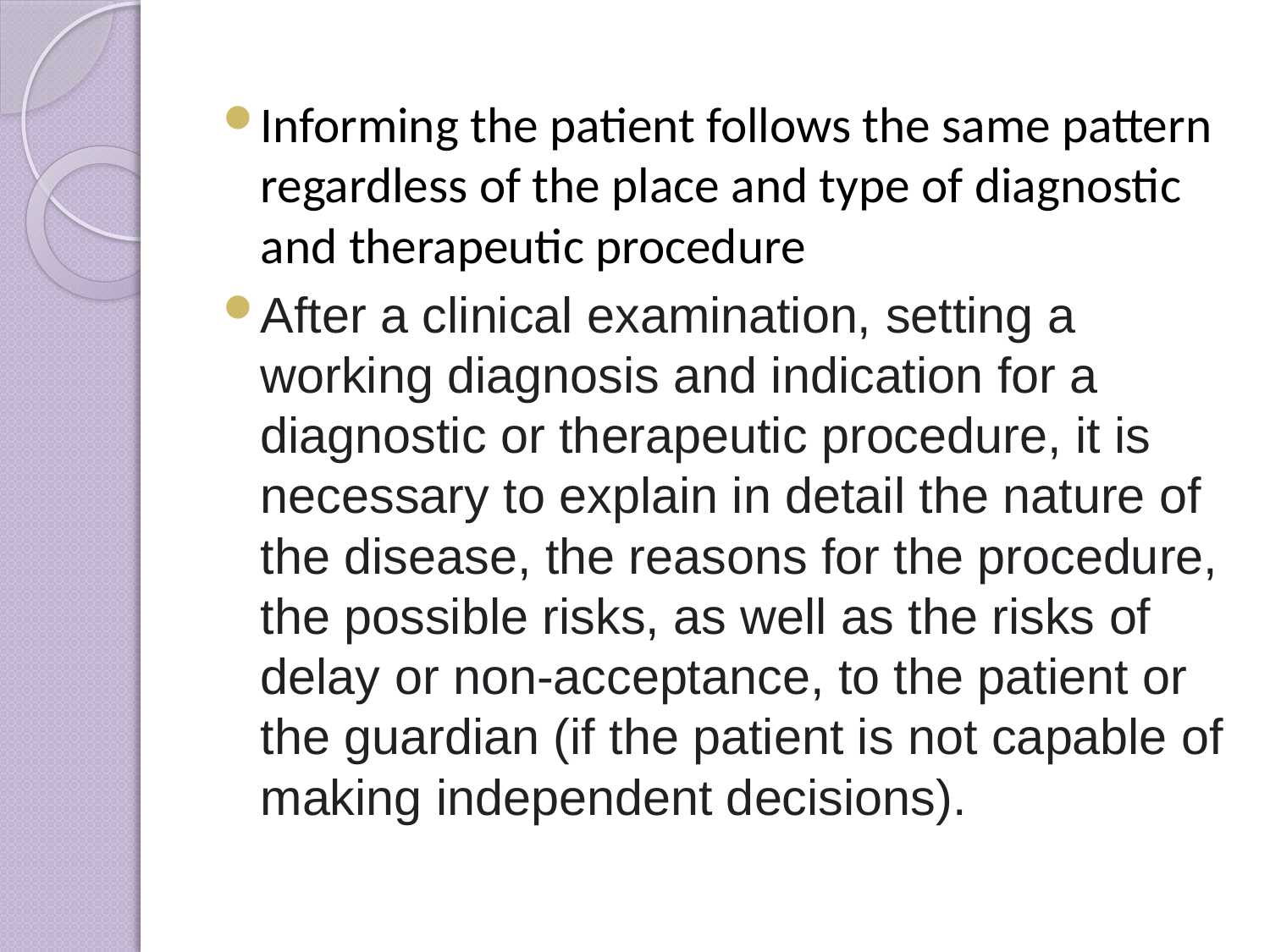

Informing the patient follows the same pattern regardless of the place and type of diagnostic and therapeutic procedure
After a clinical examination, setting a working diagnosis and indication for a diagnostic or therapeutic procedure, it is necessary to explain in detail the nature of the disease, the reasons for the procedure, the possible risks, as well as the risks of delay or non-acceptance, to the patient or the guardian (if the patient is not capable of making independent decisions).